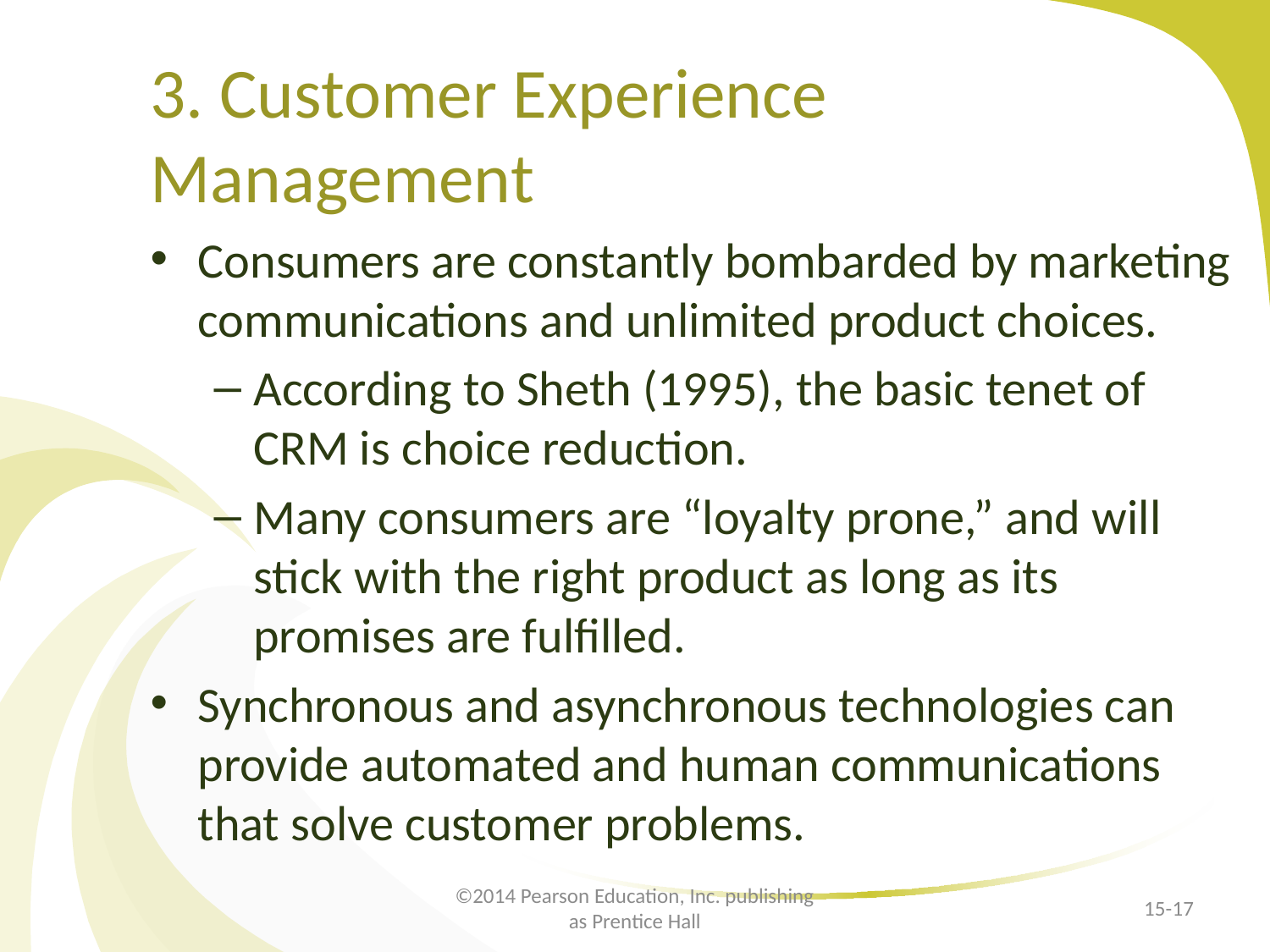

# 3. Customer Experience Management
Consumers are constantly bombarded by marketing communications and unlimited product choices.
According to Sheth (1995), the basic tenet of CRM is choice reduction.
Many consumers are “loyalty prone,” and will stick with the right product as long as its promises are fulfilled.
Synchronous and asynchronous technologies can provide automated and human communications that solve customer problems.
©2014 Pearson Education, Inc. publishing as Prentice Hall
15-17